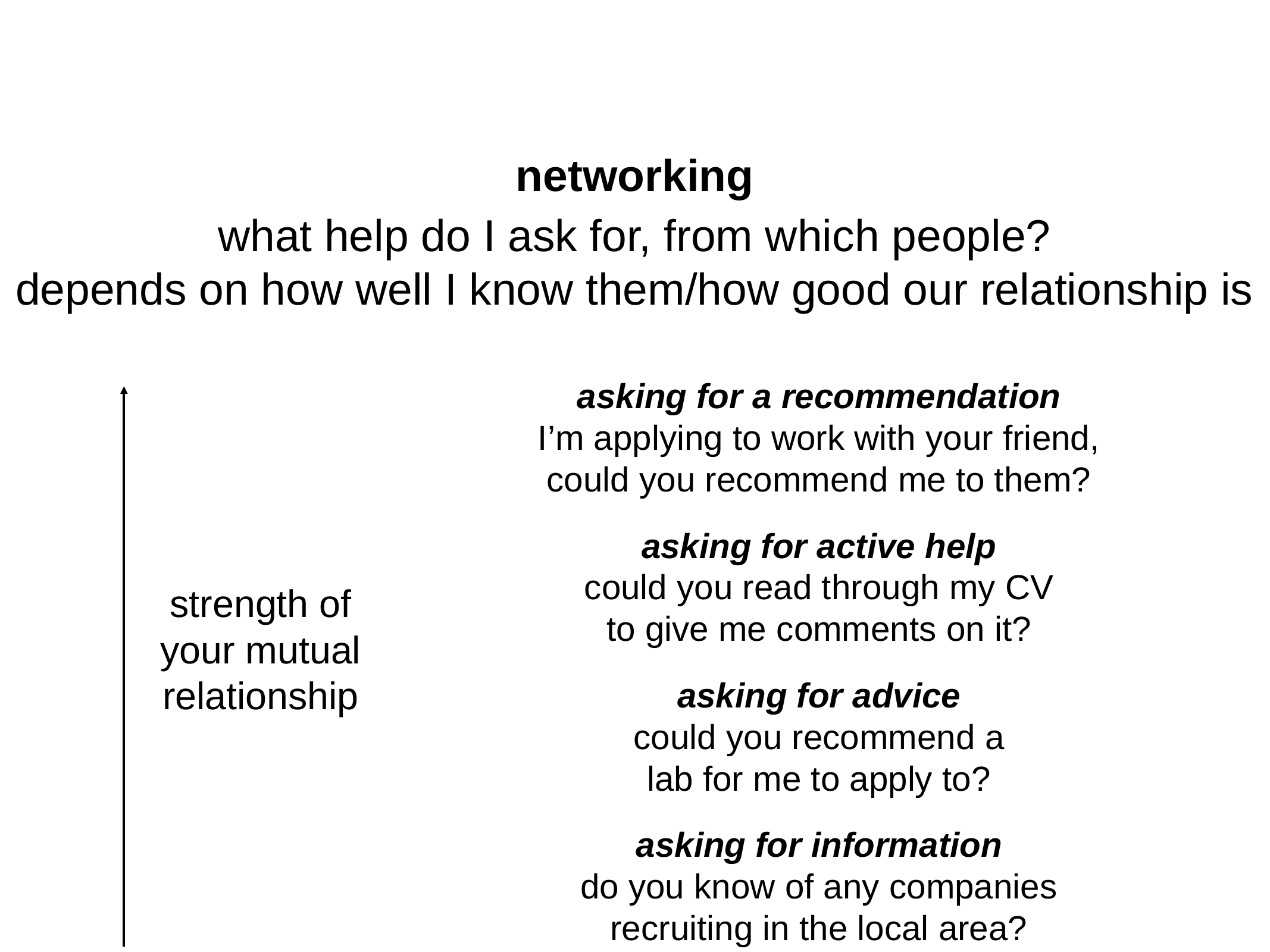

networking
what help do I ask for, from which people?
depends on how well I know them/how good our relationship is
asking for a recommendation
I’m applying to work with your friend, could you recommend me to them?

asking for active help
could you read through my CV to give me comments on it?
strength of your mutual relationship
asking for advice
could you recommend a lab for me to apply to?
asking for information
do you know of any companies recruiting in the local area?